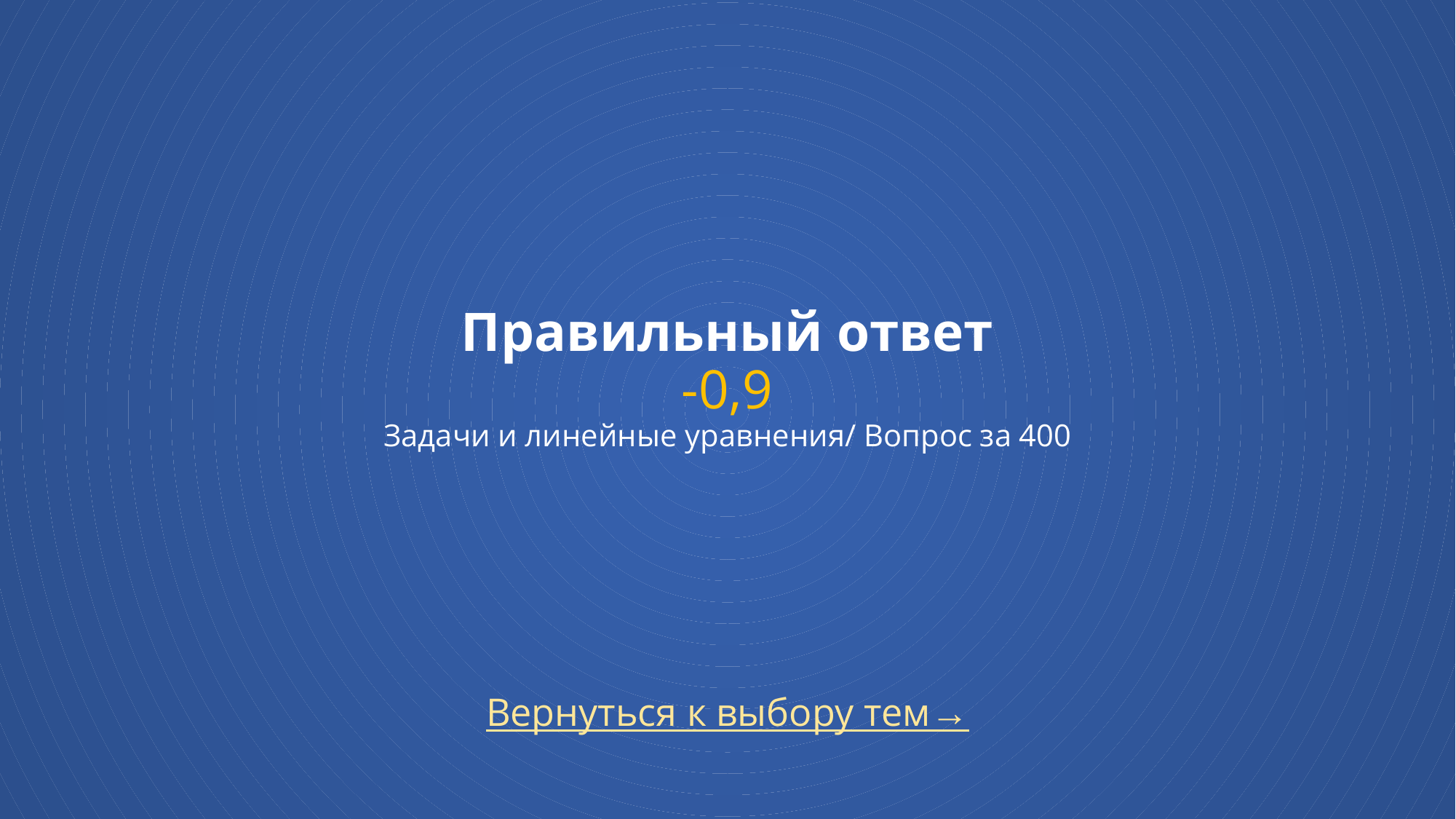

# Правильный ответ -0,9 Задачи и линейные уравнения/ Вопрос за 400
Вернуться к выбору тем→